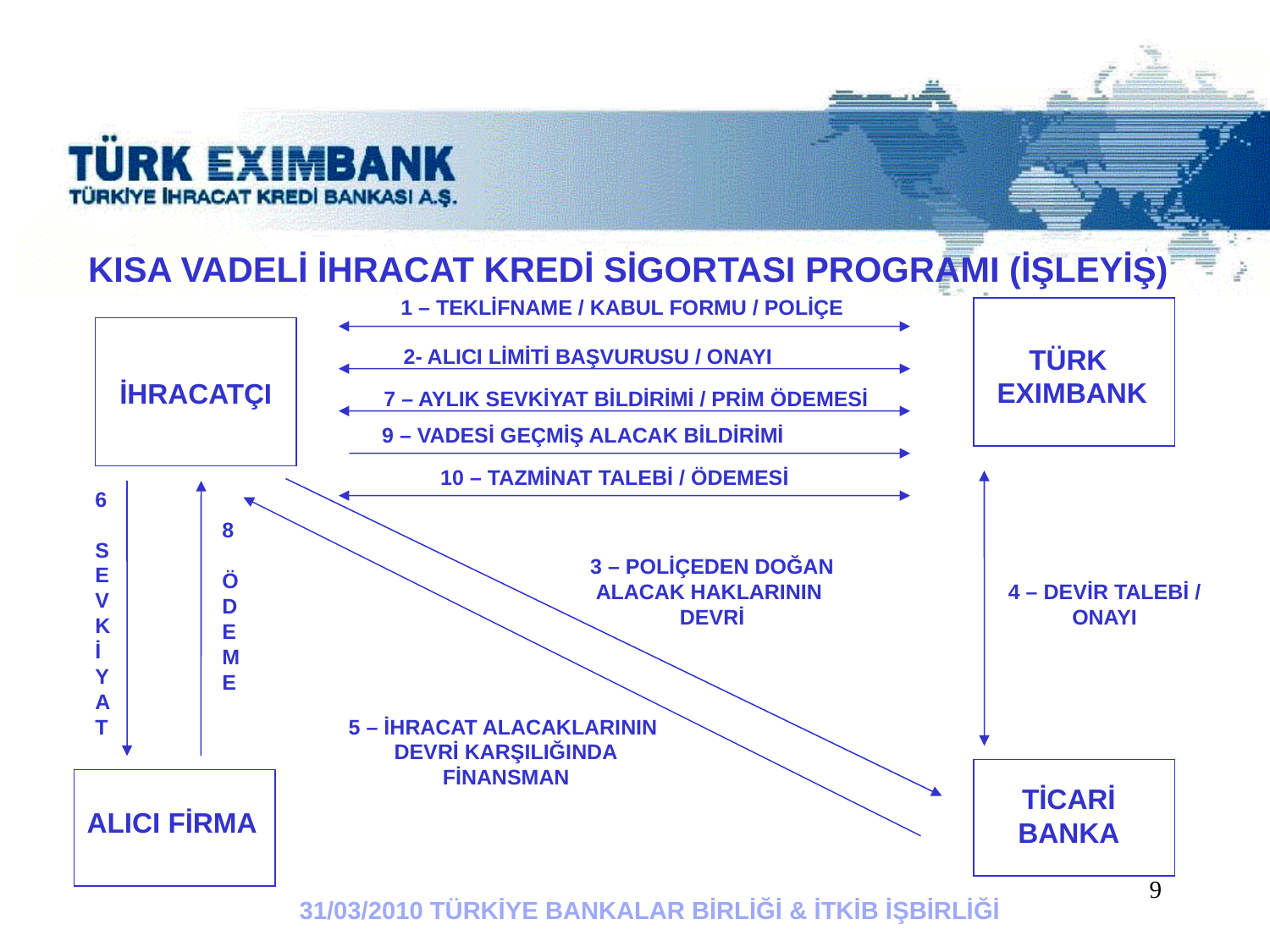

KISA VADELİ İHRACAT KREDİ SİGORTASI PROGRAMI (İŞLEYİŞ)
1 – TEKLİFNAME / KABUL FORMU / POLİÇE

TÜRK
EXIMBANK
2- ALICI LİMİTİ BAŞVURUSU / ONAYI

İHRACATÇI
7 – AYLIK SEVKİYAT BİLDİRİMİ / PRİM ÖDEMESİ

9 – VADESİ GEÇMİŞ ALACAK BİLDİRİMİ

10 – TAZMİNAT TALEBİ / ÖDEMESİ

6

S
E
V
K
İ
Y
A
T

8

Ö
D
E
M
E

3 – POLİÇEDEN DOĞAN
ALACAK HAKLARININ
DEVRİ
4 – DEVİR TALEBİ /
ONAYI
5 – İHRACAT ALACAKLARININ
DEVRİ KARŞILIĞINDA
FİNANSMAN

TİCARİ
BANKA
ALICI FİRMA
9
31/03/2010 TÜRKİYE BANKALAR BİRLİĞİ & İTKİB İŞBİRLİĞİ